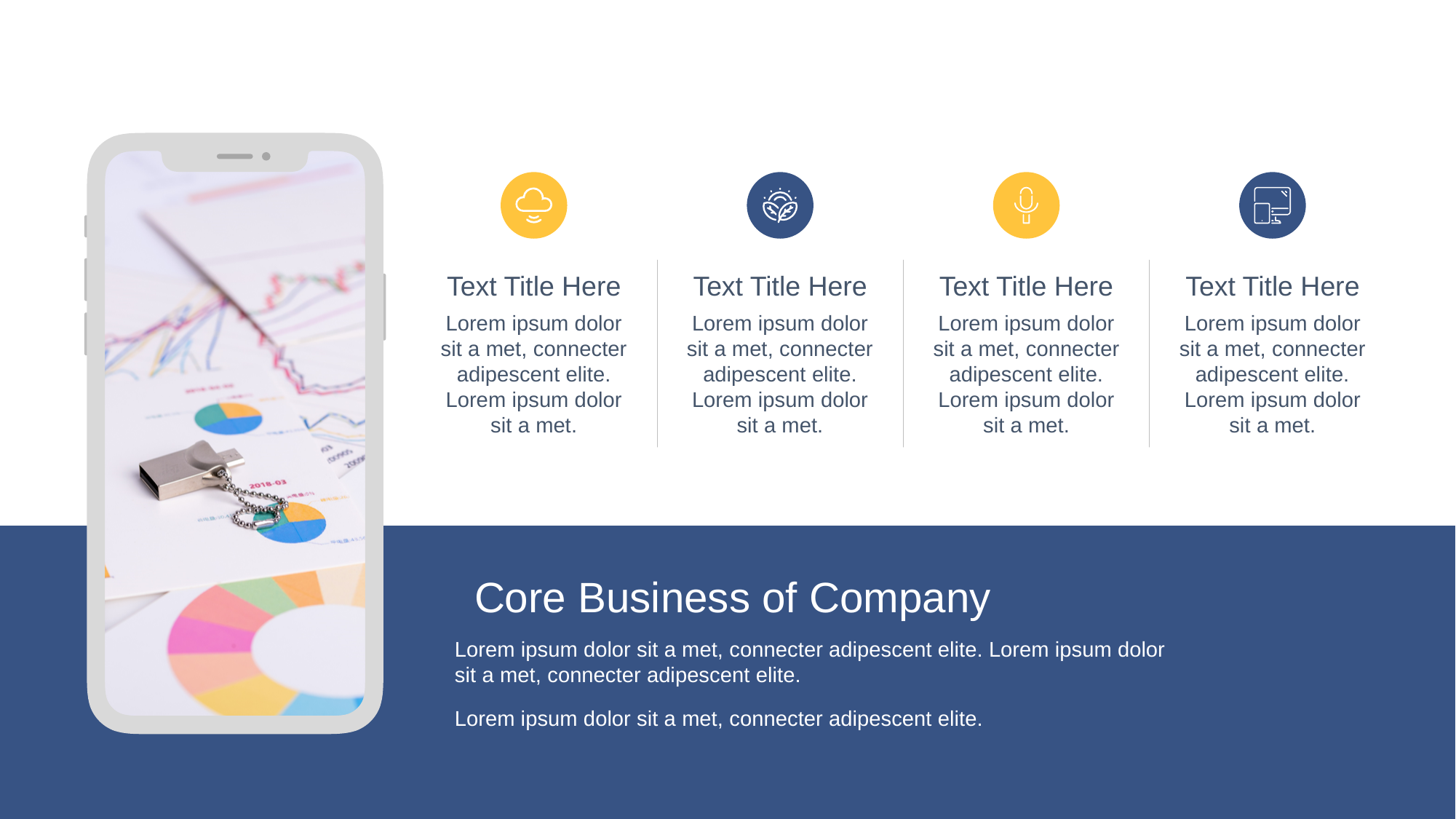

Text Title Here
Lorem ipsum dolor sit a met, connecter adipescent elite. Lorem ipsum dolor sit a met.
Text Title Here
Lorem ipsum dolor sit a met, connecter adipescent elite. Lorem ipsum dolor sit a met.
Text Title Here
Lorem ipsum dolor sit a met, connecter adipescent elite. Lorem ipsum dolor sit a met.
Text Title Here
Lorem ipsum dolor sit a met, connecter adipescent elite. Lorem ipsum dolor sit a met.

Core Business of Company
Lorem ipsum dolor sit a met, connecter adipescent elite. Lorem ipsum dolor sit a met, connecter adipescent elite.
Lorem ipsum dolor sit a met, connecter adipescent elite.